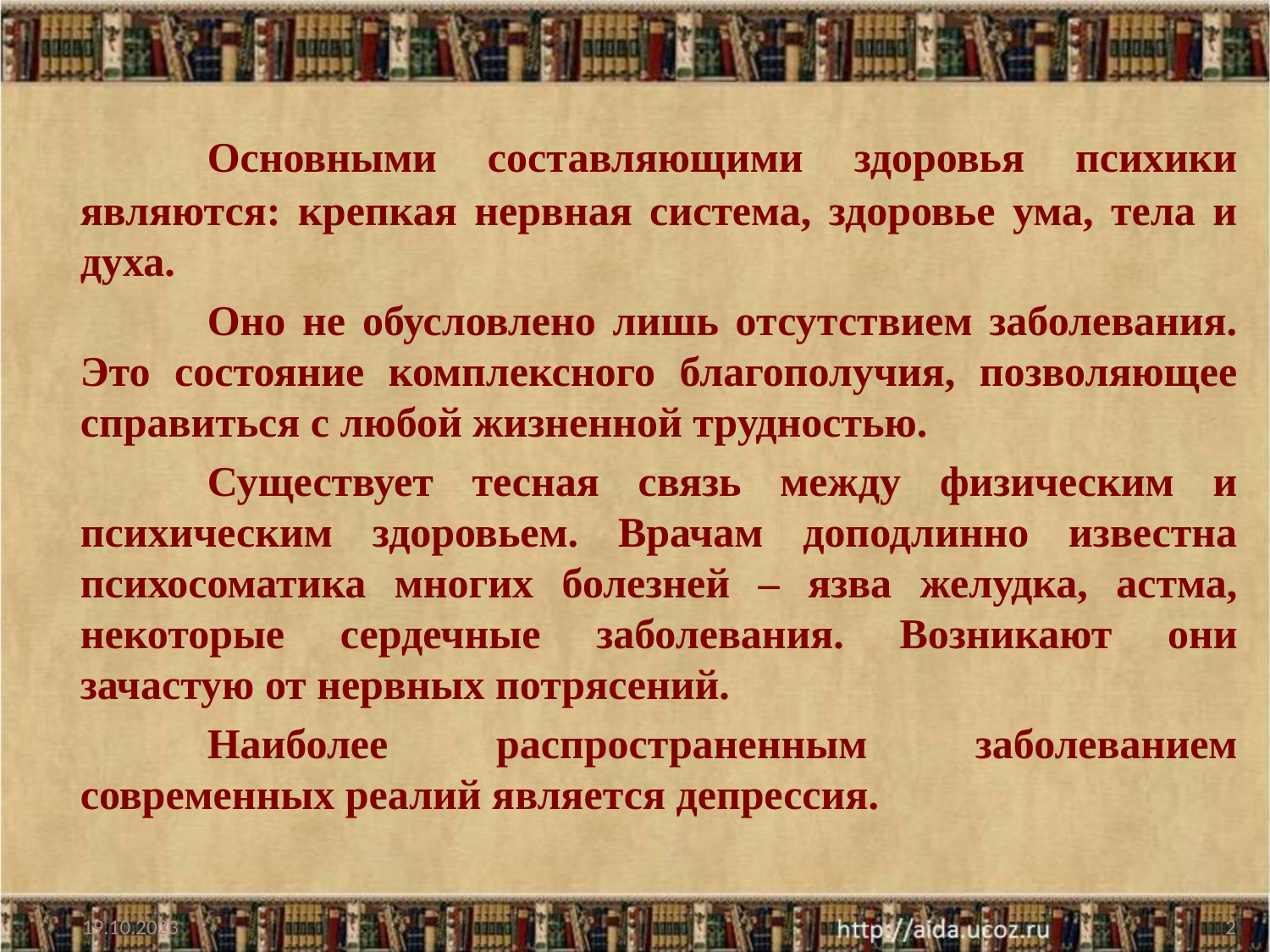

#
		Основными составляющими здоровья психики являются: крепкая нервная система, здоровье ума, тела и духа.
		Оно не обусловлено лишь отсутствием заболевания. Это состояние комплексного благополучия, позволяющее справиться с любой жизненной трудностью.
		Существует тесная связь между физическим и психическим здоровьем. Врачам доподлинно известна психосоматика многих болезней – язва желудка, астма, некоторые сердечные заболевания. Возникают они зачастую от нервных потрясений.
		Наиболее распространенным заболеванием современных реалий является депрессия.
19.10.2023
2